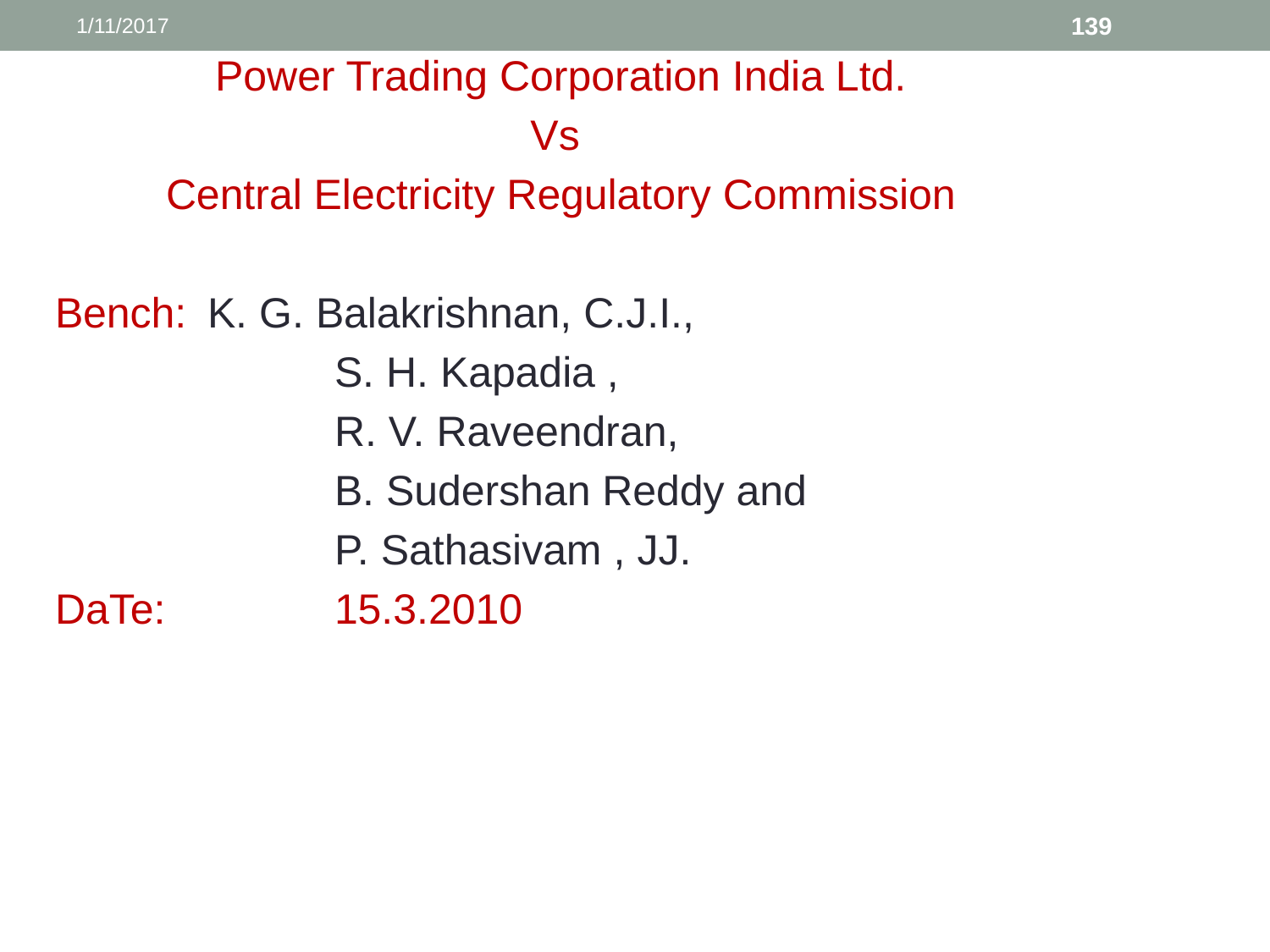

1/11/2017
139
Power Trading Corporation India Ltd.
Vs
Central Electricity Regulatory Commission

Bench: 	K. G. Balakrishnan, C.J.I.,
			S. H. Kapadia ,
			R. V. Raveendran,
			B. Sudershan Reddy and
			P. Sathasivam , JJ.
DaTe:		15.3.2010